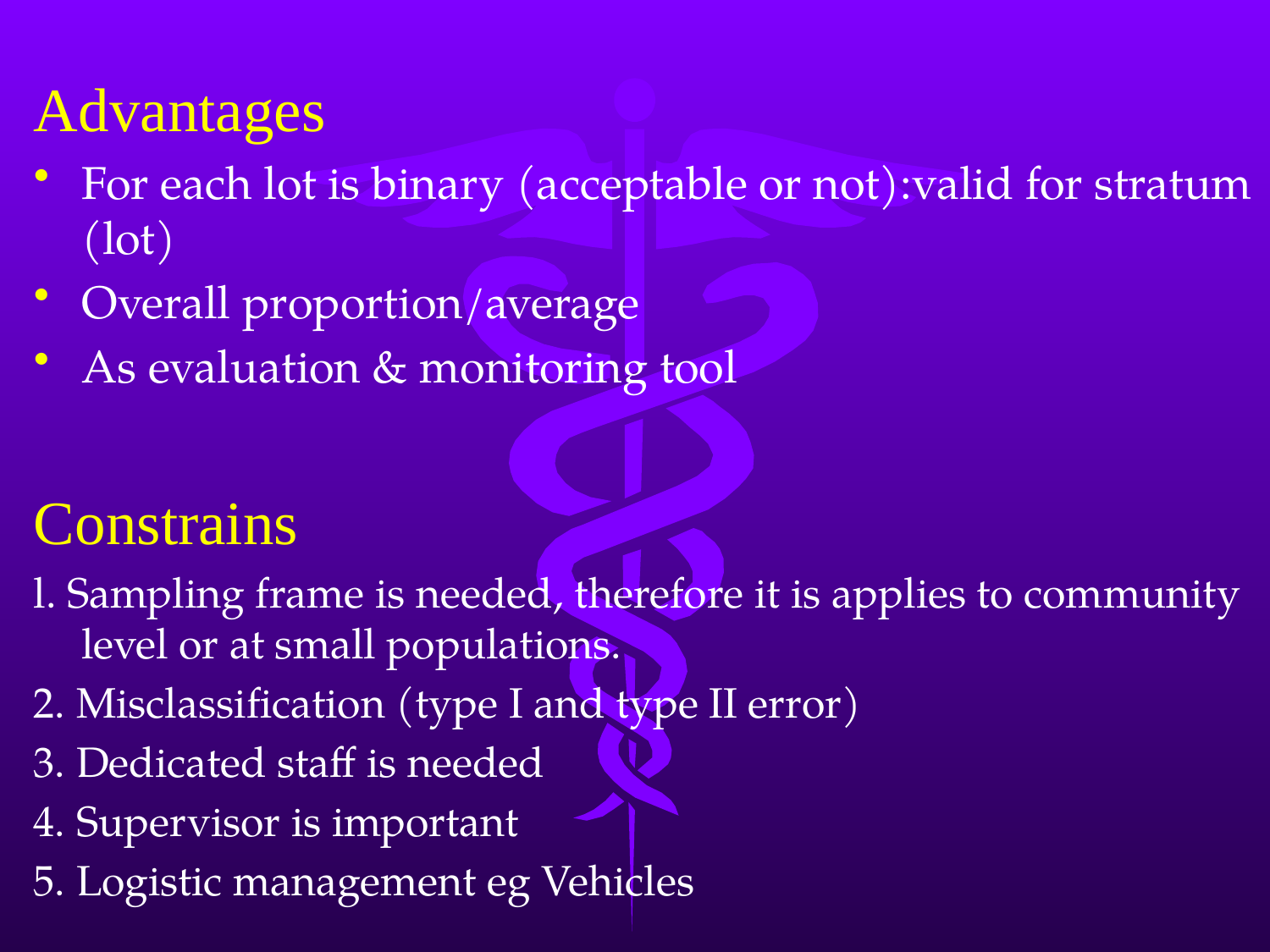

Advantages
For each lot is binary (acceptable or not):valid for stratum (lot)
Overall proportion/average
As evaluation & monitoring tool

Constrains
l. Sampling frame is needed, therefore it is applies to community level or at small populations.
2. Misclassification (type I and type II error)
3. Dedicated staff is needed
4. Supervisor is important
5. Logistic management eg Vehicles